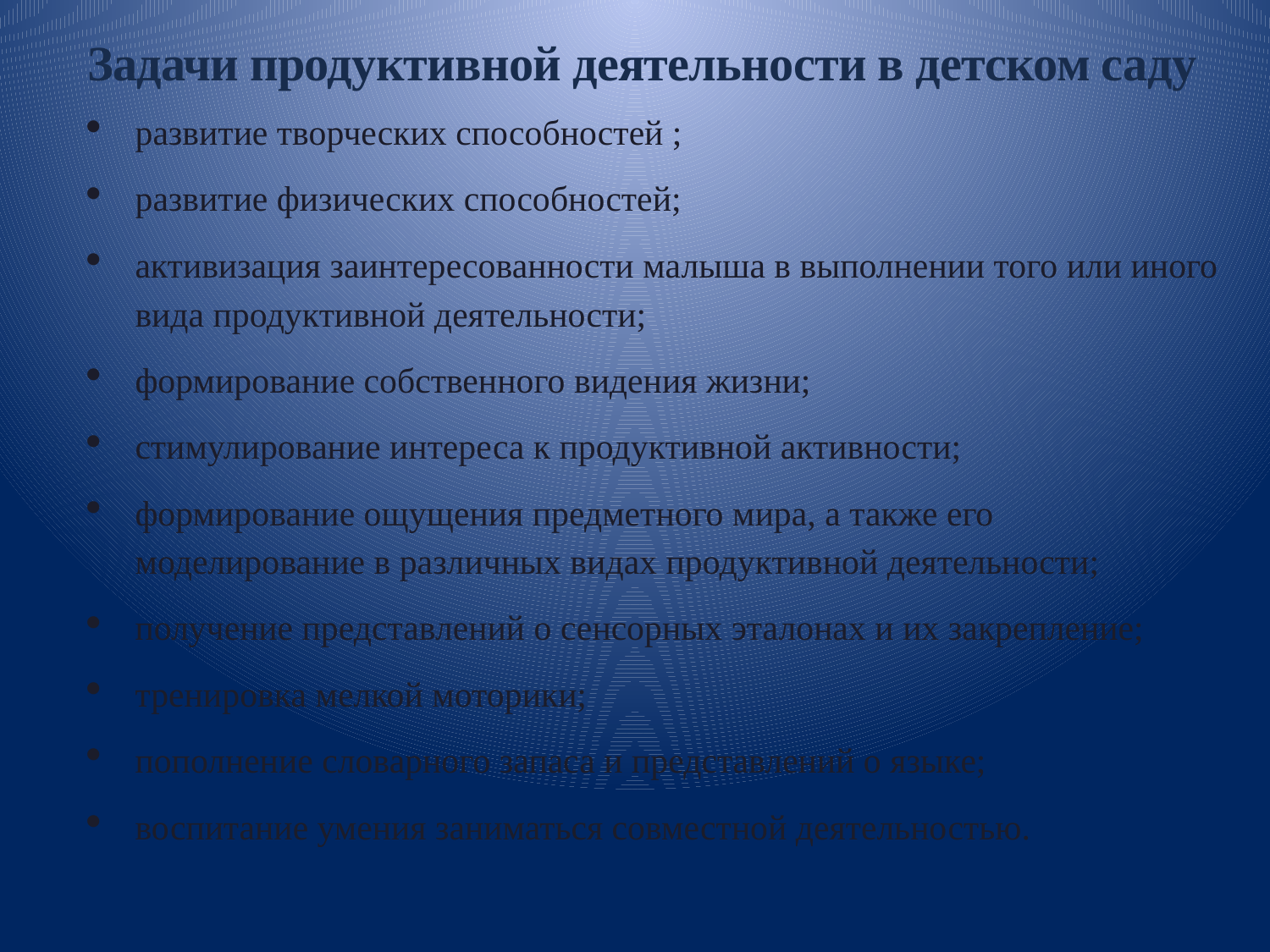

Задачи продуктивной деятельности в детском саду
развитие творческих способностей ;
развитие физических способностей;
активизация заинтересованности малыша в выполнении того или иного вида продуктивной деятельности;
формирование собственного видения жизни;
стимулирование интереса к продуктивной активности;
формирование ощущения предметного мира, а также его моделирование в различных видах продуктивной деятельности;
получение представлений о сенсорных эталонах и их закрепление;
тренировка мелкой моторики;
пополнение словарного запаса и представлений о языке;
воспитание умения заниматься совместной деятельностью.